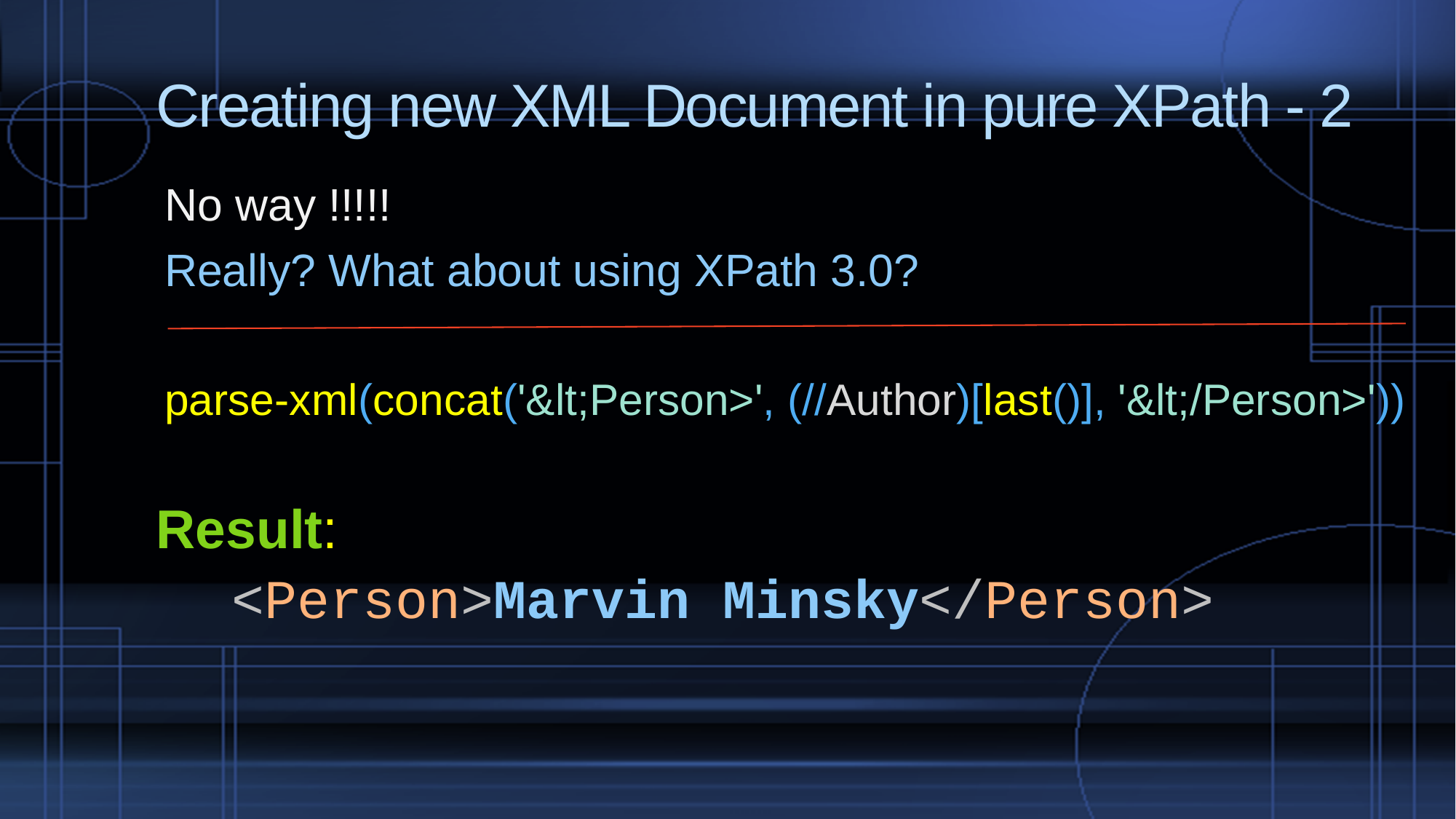

# Creating new XML Document in pure XPath - 2
No way !!!!!
Really? What about using XPath 3.0?

parse-xml(concat('&lt;Person>', (//Author)[last()], '&lt;/Person>'))

Result:
     <Person>Marvin Minsky</Person>